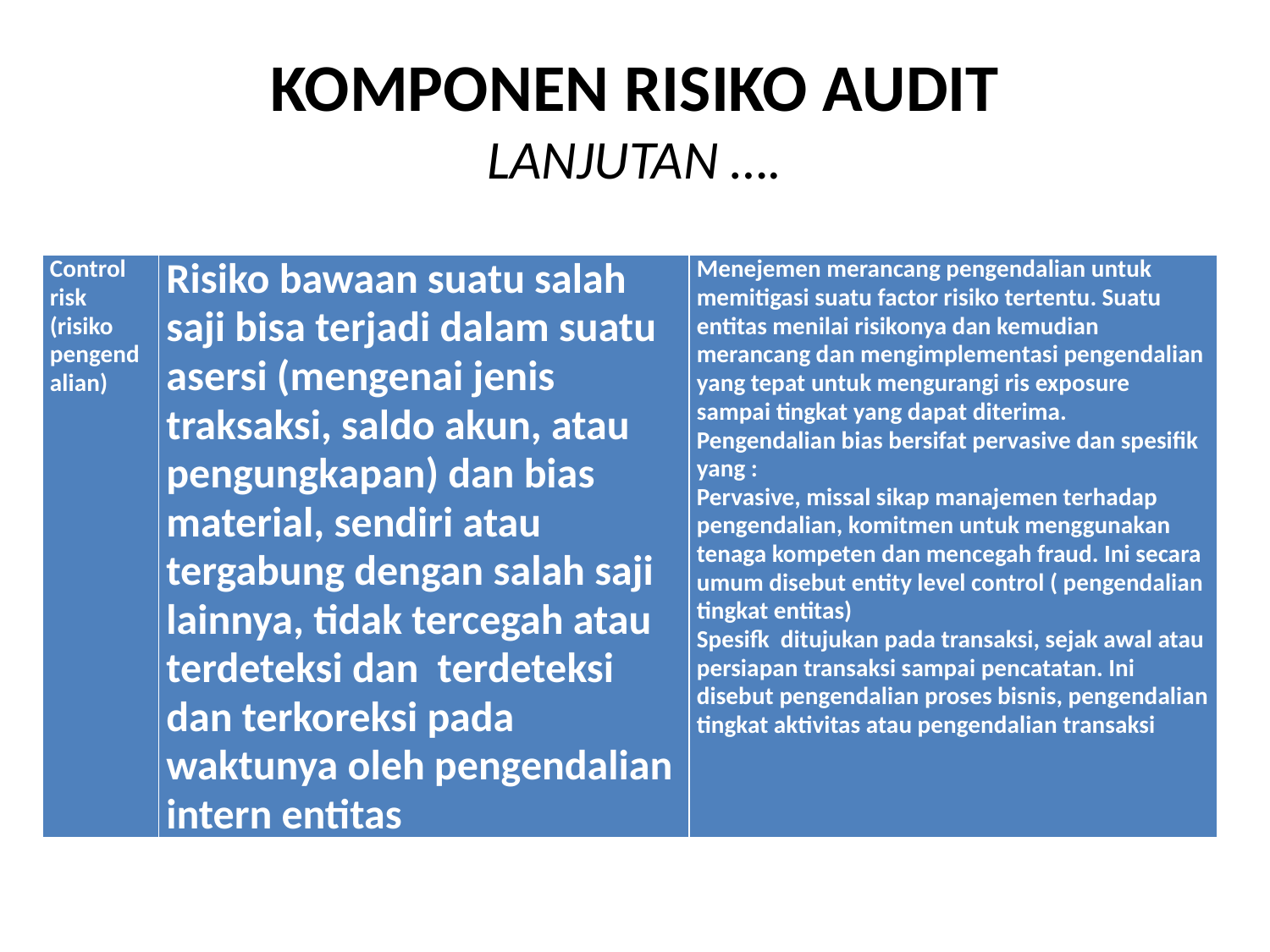

# KOMPONEN RISIKO AUDIT LANJUTAN ….
| Control risk (risiko pengendalian) | Risiko bawaan suatu salah saji bisa terjadi dalam suatu asersi (mengenai jenis traksaksi, saldo akun, atau pengungkapan) dan bias material, sendiri atau tergabung dengan salah saji lainnya, tidak tercegah atau terdeteksi dan terdeteksi dan terkoreksi pada waktunya oleh pengendalian intern entitas | Menejemen merancang pengendalian untuk memitigasi suatu factor risiko tertentu. Suatu entitas menilai risikonya dan kemudian merancang dan mengimplementasi pengendalian yang tepat untuk mengurangi ris exposure sampai tingkat yang dapat diterima. Pengendalian bias bersifat pervasive dan spesifik yang : Pervasive, missal sikap manajemen terhadap pengendalian, komitmen untuk menggunakan tenaga kompeten dan mencegah fraud. Ini secara umum disebut entity level control ( pengendalian tingkat entitas) Spesifk ditujukan pada transaksi, sejak awal atau persiapan transaksi sampai pencatatan. Ini disebut pengendalian proses bisnis, pengendalian tingkat aktivitas atau pengendalian transaksi |
| --- | --- | --- |